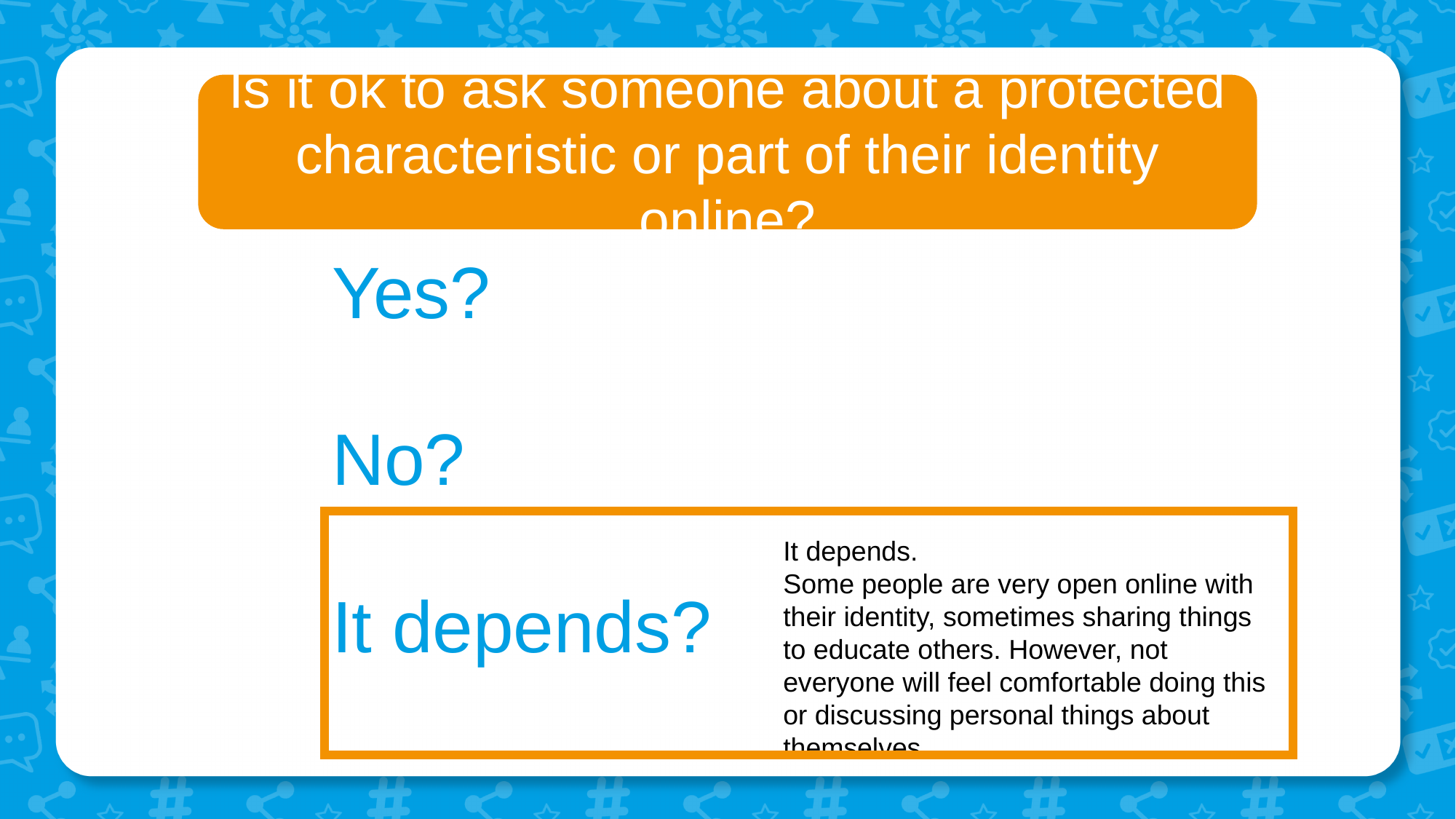

Is it ok to ask someone about a protected characteristic or part of their identity online?
Yes?

No?

It depends?

It depends.
Some people are very open online with their identity, sometimes sharing things to educate others. However, not everyone will feel comfortable doing this or discussing personal things about themselves.